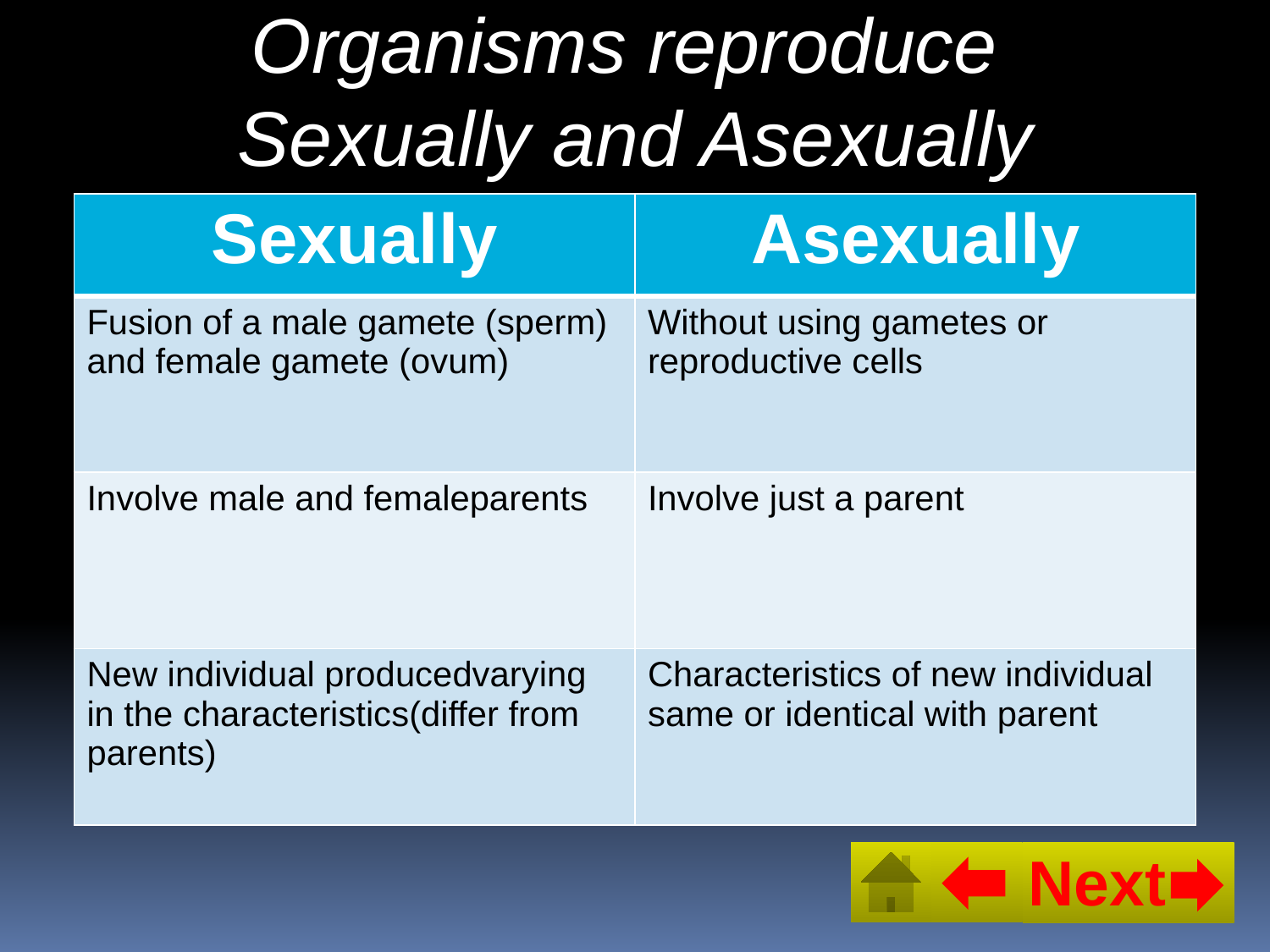

Organisms reproduce
Sexually and Asexually
| Sexually | Asexually |
| --- | --- |
| Fusion of a male gamete (sperm) and female gamete (ovum) | Without using gametes or reproductive cells |
| Involve male and femaleparents | Involve just a parent |
| New individual producedvarying in the characteristics(differ from parents) | Characteristics of new individual same or identical with parent |
Next